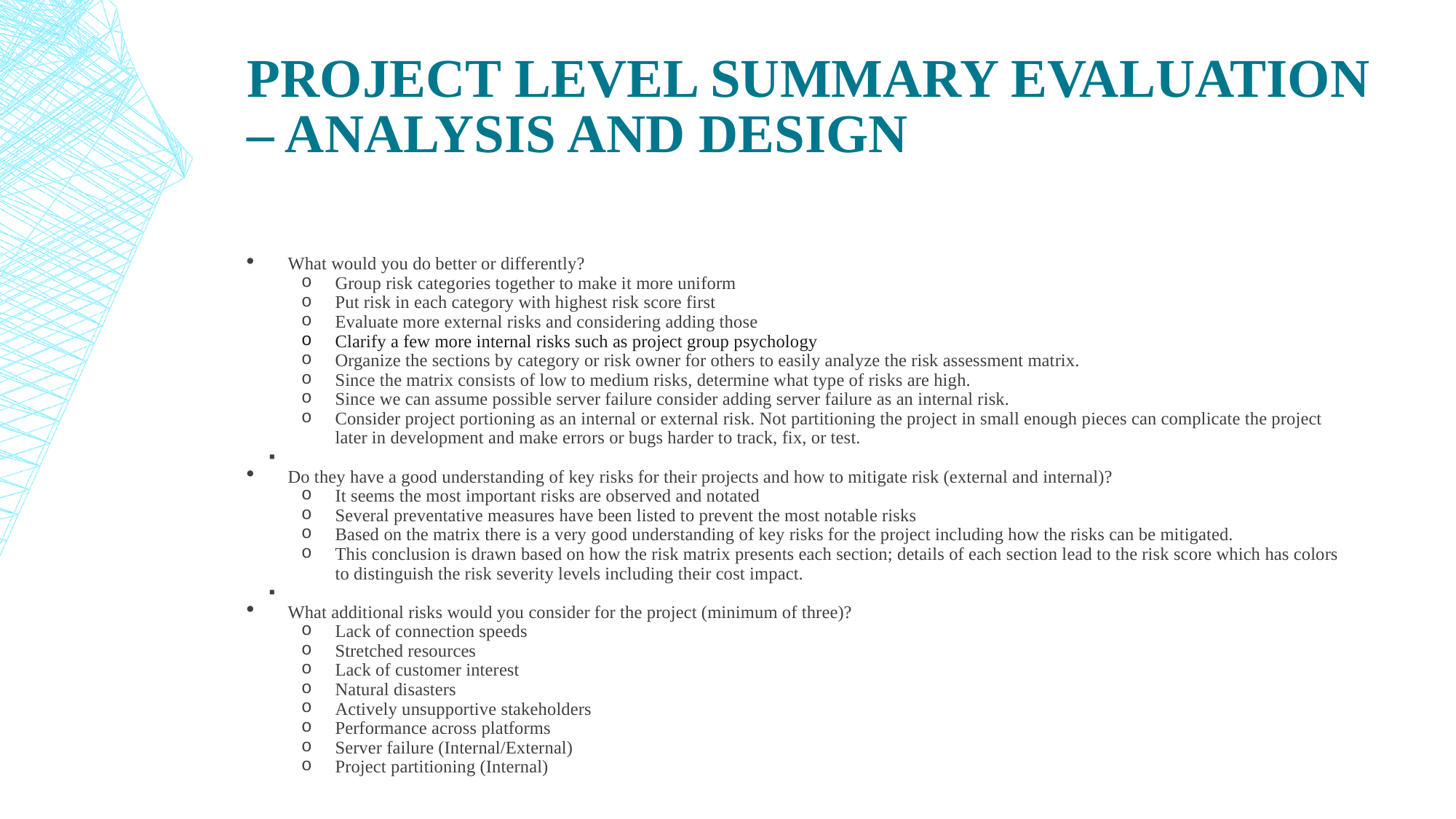

# Project Level Summary Evaluation – Analysis and Design
What would you do better or differently?
Group risk categories together to make it more uniform
Put risk in each category with highest risk score first
Evaluate more external risks and considering adding those
Clarify a few more internal risks such as project group psychology
Organize the sections by category or risk owner for others to easily analyze the risk assessment matrix.
Since the matrix consists of low to medium risks, determine what type of risks are high.
Since we can assume possible server failure consider adding server failure as an internal risk.
Consider project portioning as an internal or external risk. Not partitioning the project in small enough pieces can complicate the project later in development and make errors or bugs harder to track, fix, or test.

Do they have a good understanding of key risks for their projects and how to mitigate risk (external and internal)?
It seems the most important risks are observed and notated
Several preventative measures have been listed to prevent the most notable risks
Based on the matrix there is a very good understanding of key risks for the project including how the risks can be mitigated.
This conclusion is drawn based on how the risk matrix presents each section; details of each section lead to the risk score which has colors to distinguish the risk severity levels including their cost impact.

What additional risks would you consider for the project (minimum of three)?
Lack of connection speeds
Stretched resources
Lack of customer interest
Natural disasters
Actively unsupportive stakeholders
Performance across platforms
Server failure (Internal/External)
Project partitioning (Internal)